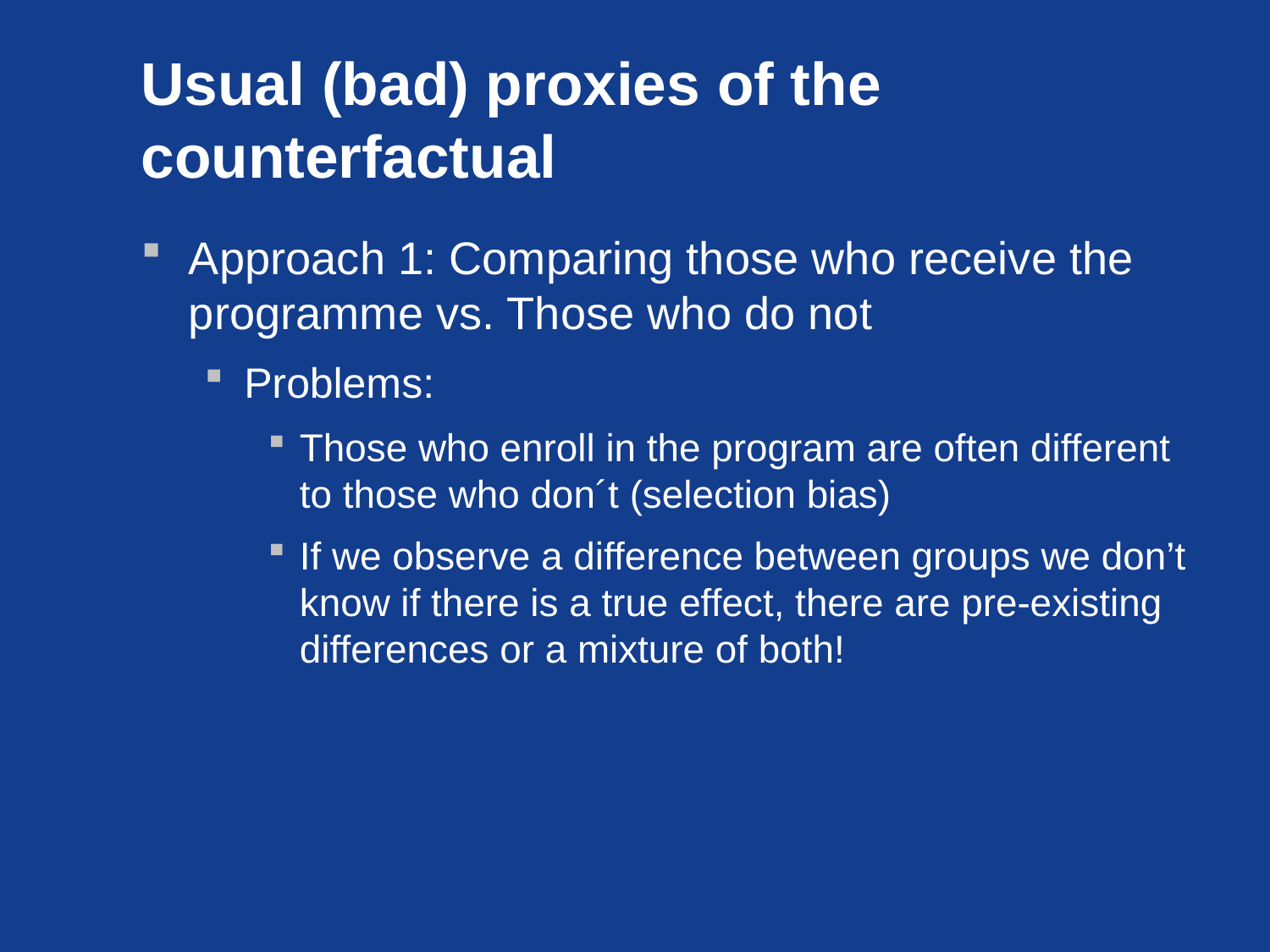

# Usual (bad) proxies of the counterfactual
Approach 1: Comparing those who receive the programme vs. Those who do not
Problems:
Those who enroll in the program are often different to those who don´t (selection bias)
If we observe a difference between groups we don’t know if there is a true effect, there are pre-existing differences or a mixture of both!